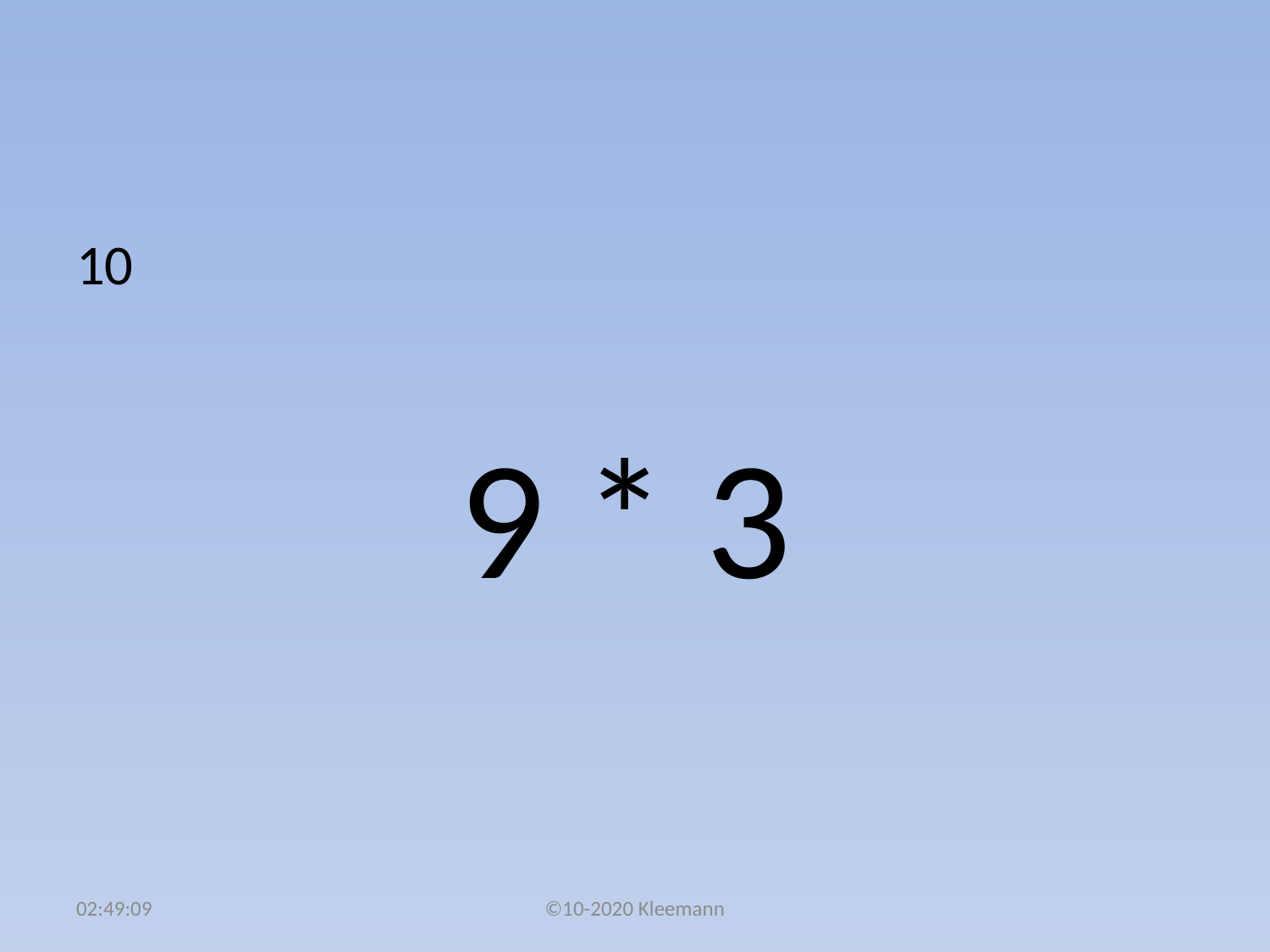

#
10

          9 * 3
02:49:09
©10-2020 Kleemann